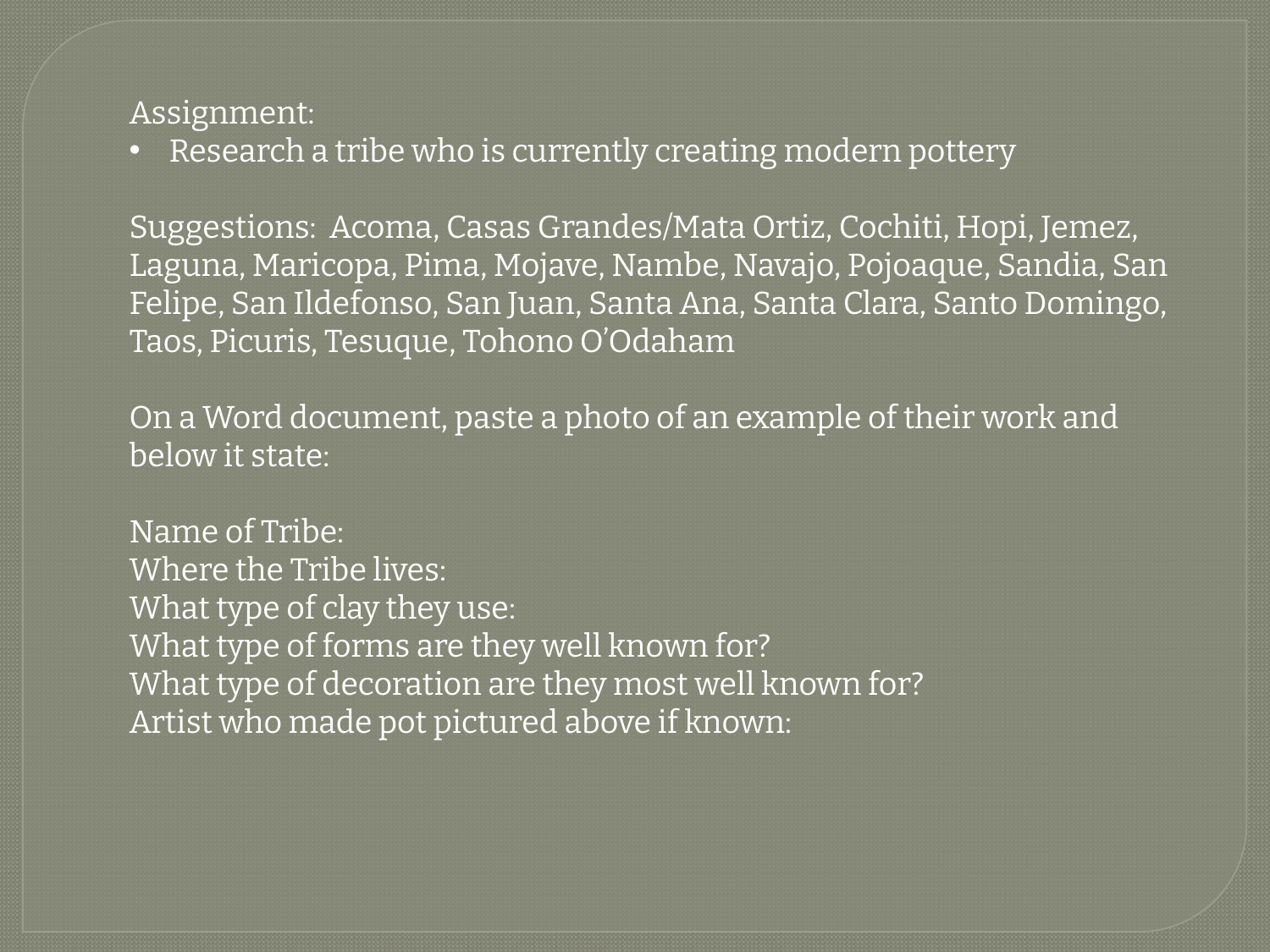

Assignment:
Research a tribe who is currently creating modern pottery

Suggestions:  Acoma, Casas Grandes/Mata Ortiz, Cochiti, Hopi, Jemez, Laguna, Maricopa, Pima, Mojave, Nambe, Navajo, Pojoaque, Sandia, San Felipe, San Ildefonso, San Juan, Santa Ana, Santa Clara, Santo Domingo, Taos, Picuris, Tesuque, Tohono O’Odaham

On a Word document, paste a photo of an example of their work and below it state:

Name of Tribe:
Where the Tribe lives:
What type of clay they use:
What type of forms are they well known for?
What type of decoration are they most well known for?
Artist who made pot pictured above if known: